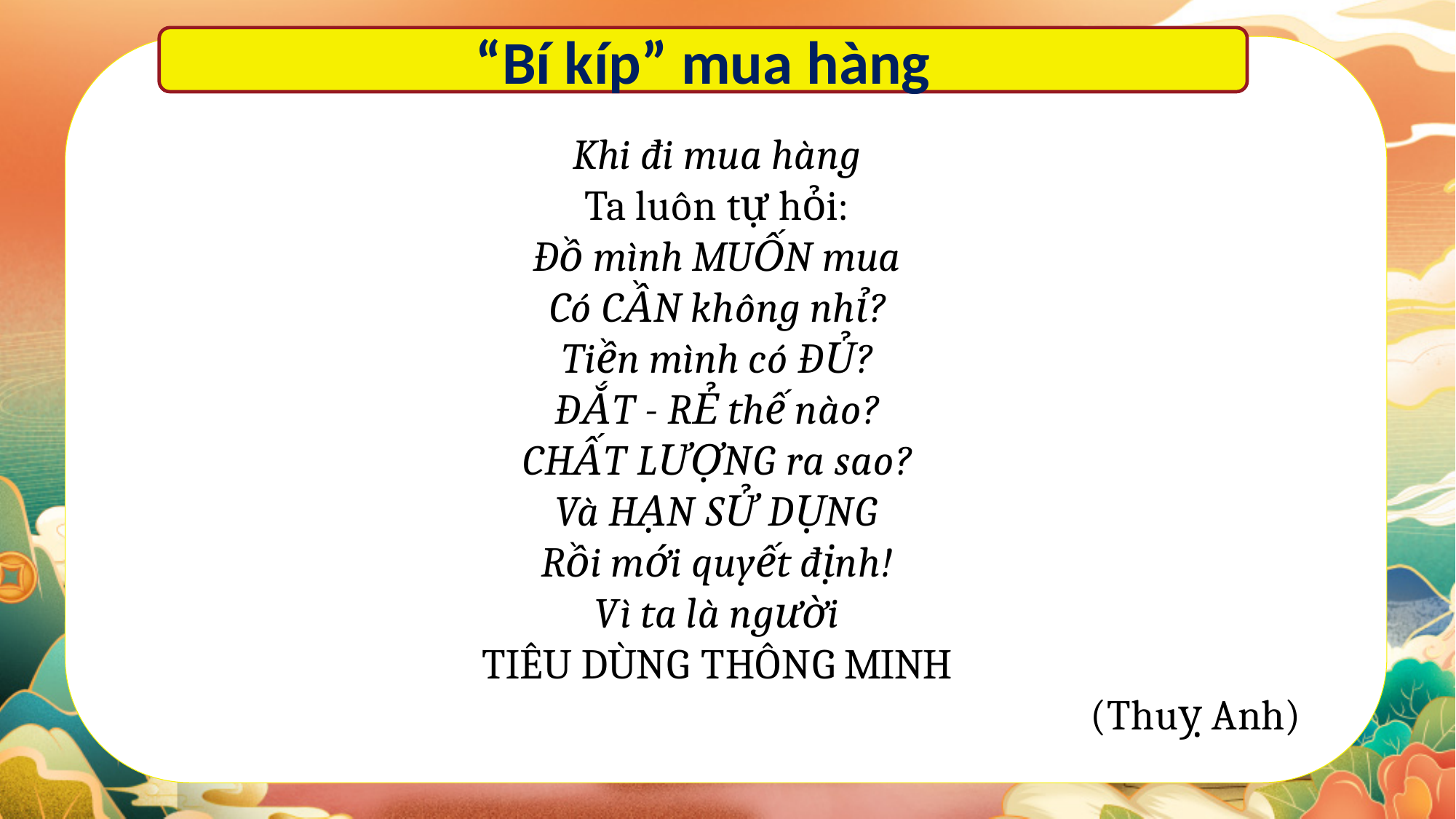

“Bí kíp” mua hàng

Khi đi mua hàng
Ta luôn tự hỏi:
Đồ mình MUỐN mua
Có CẦN không nhỉ?
Tiền mình có ĐỦ?
ĐẮT - RẺ thế nào?
CHẤT LƯỢNG ra sao?
Và HẠN SỬ DỤNG
Rồi mới quyết định!
Vì ta là người
TIÊU DÙNG THÔNG MINH
(Thuỵ Anh)